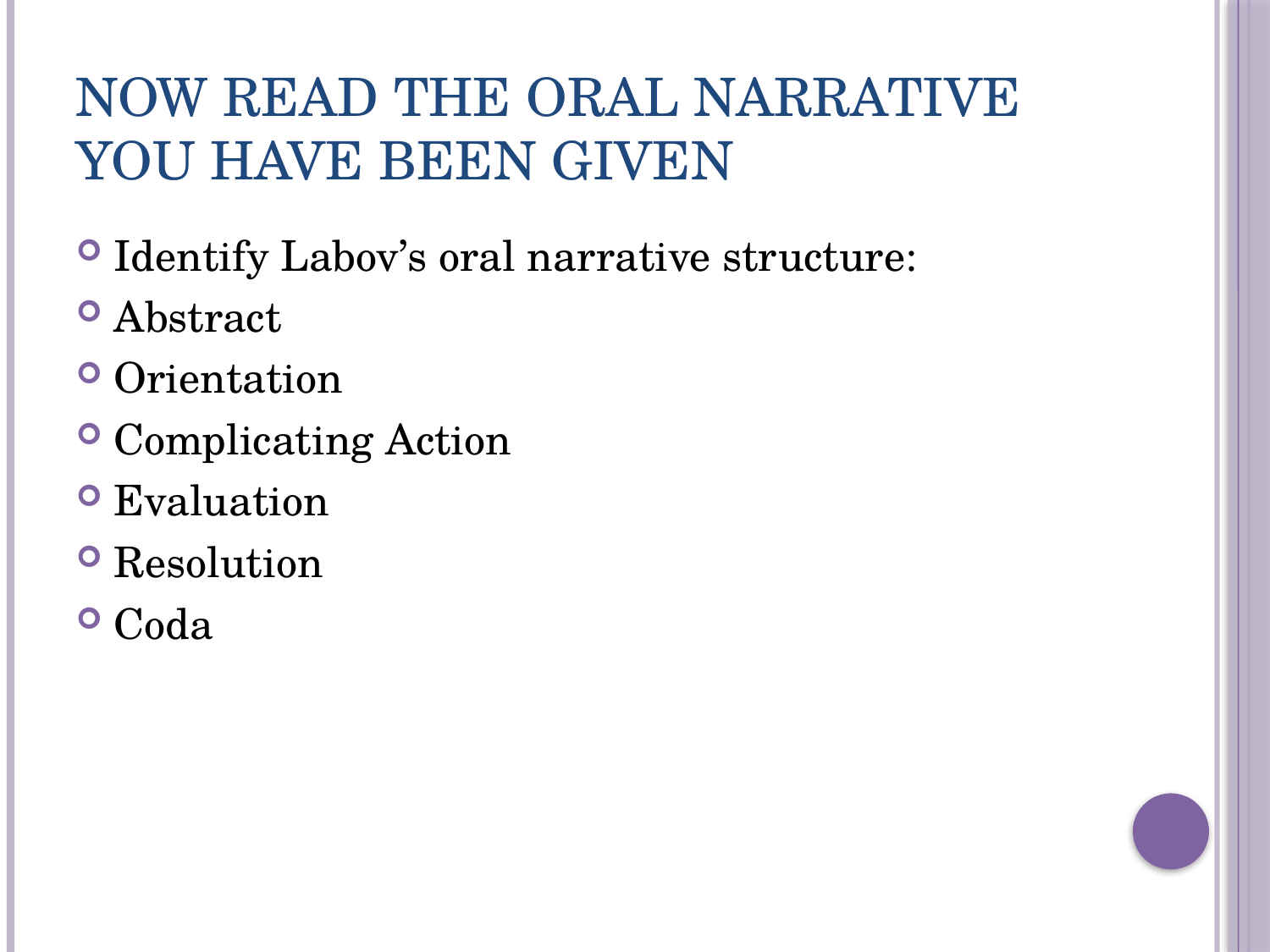

# Now read the oral narrative you have been given
Identify Labov’s oral narrative structure:
Abstract
Orientation
Complicating Action
Evaluation
Resolution
Coda